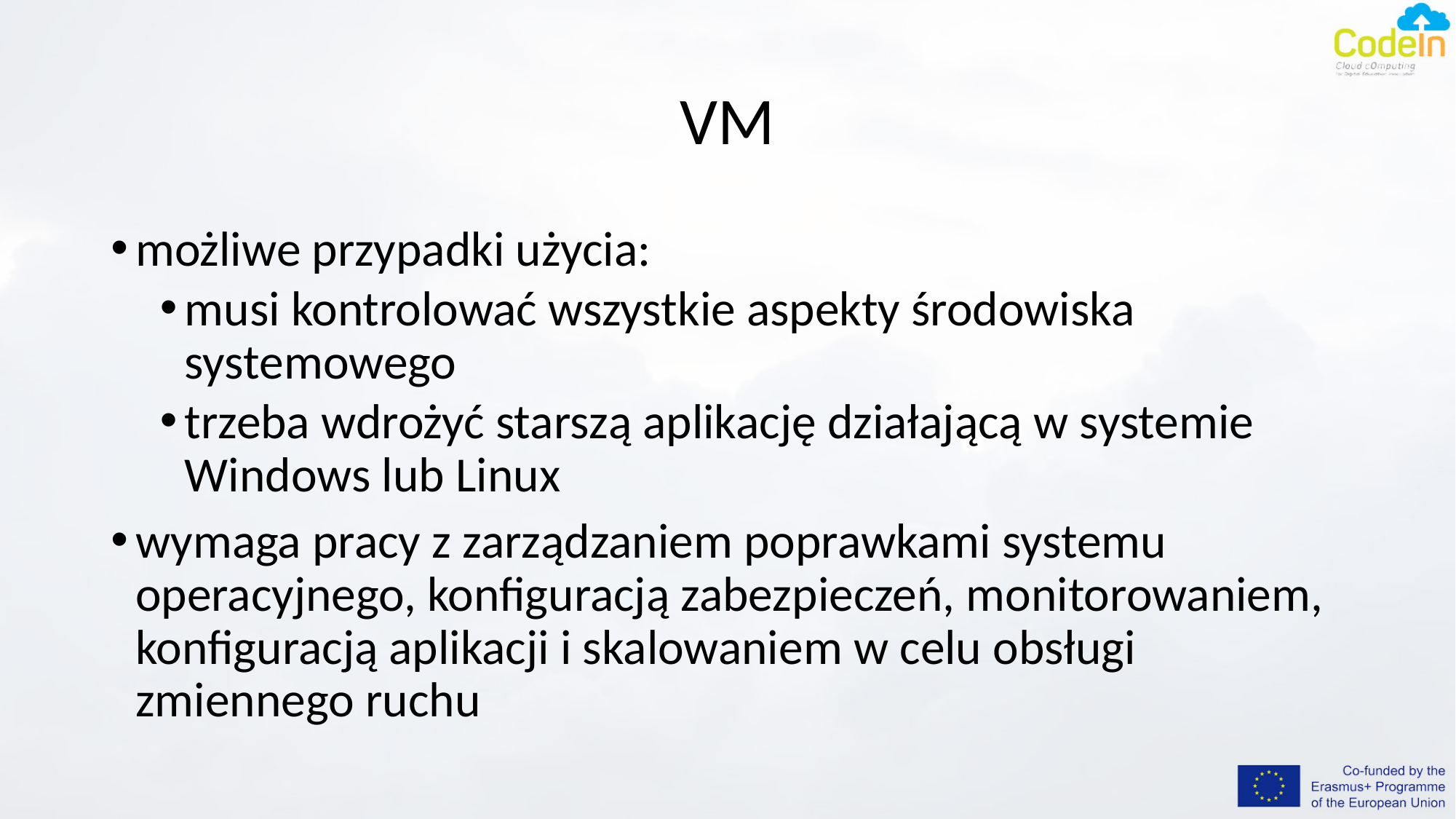

# VM
możliwe przypadki użycia:
musi kontrolować wszystkie aspekty środowiska systemowego
trzeba wdrożyć starszą aplikację działającą w systemie Windows lub Linux
wymaga pracy z zarządzaniem poprawkami systemu operacyjnego, konfiguracją zabezpieczeń, monitorowaniem, konfiguracją aplikacji i skalowaniem w celu obsługi zmiennego ruchu